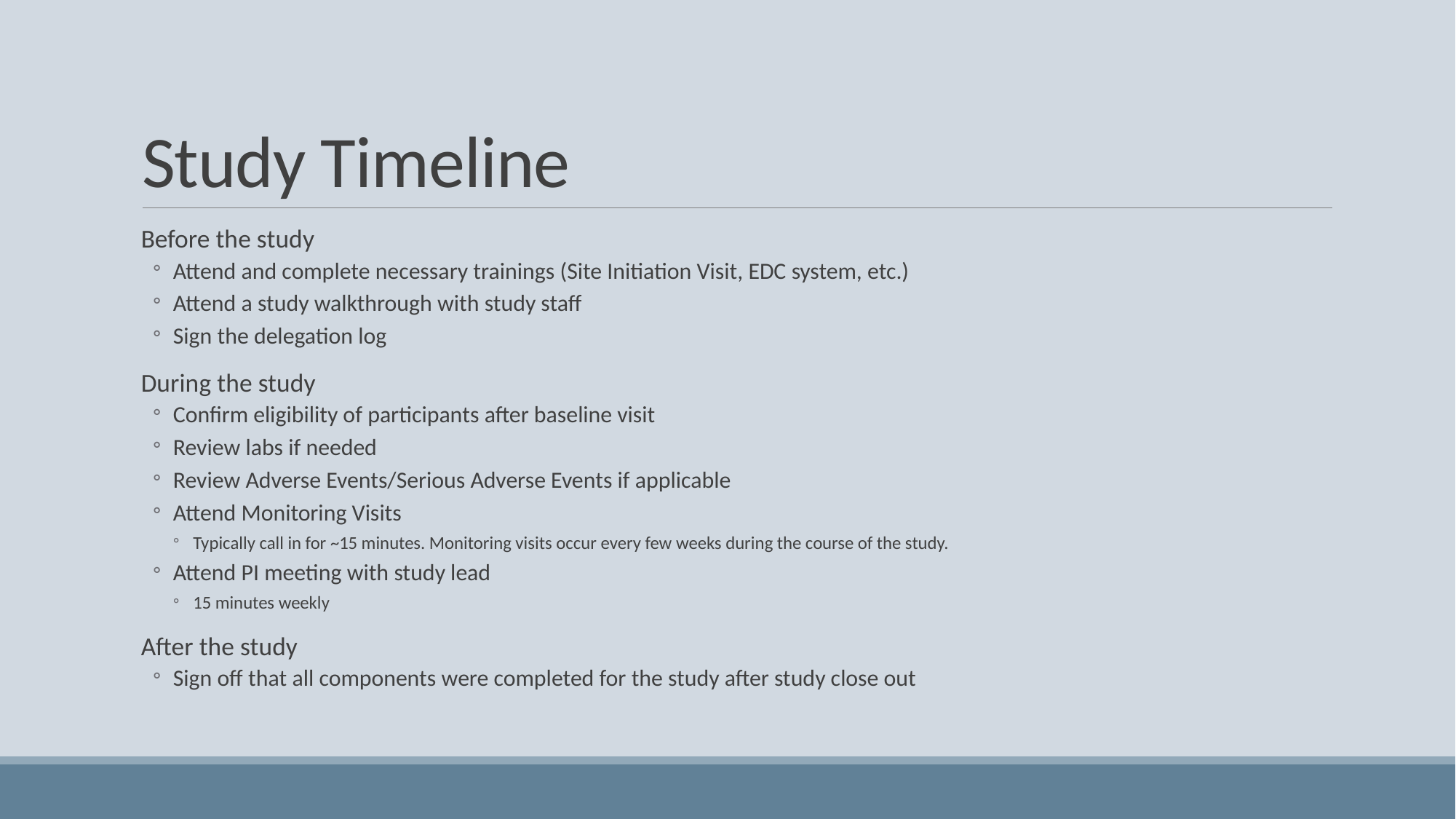

# Study Timeline
Before the study
Attend and complete necessary trainings (Site Initiation Visit, EDC system, etc.)
Attend a study walkthrough with study staff
Sign the delegation log
During the study
Confirm eligibility of participants after baseline visit
Review labs if needed
Review Adverse Events/Serious Adverse Events if applicable
Attend Monitoring Visits
Typically call in for ~15 minutes. Monitoring visits occur every few weeks during the course of the study.
Attend PI meeting with study lead
15 minutes weekly
After the study
Sign off that all components were completed for the study after study close out